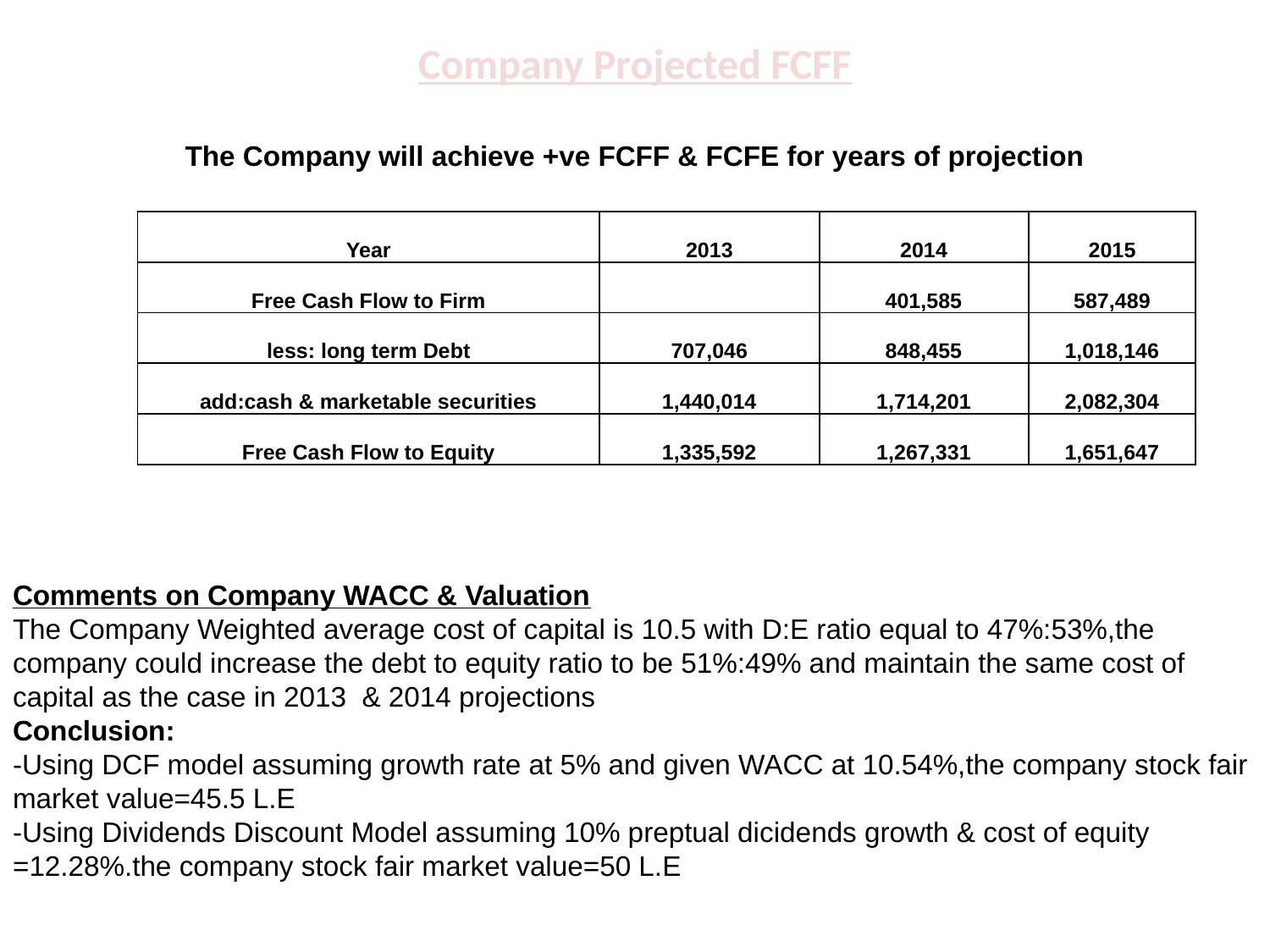

Company Projected FCFF

The Company will achieve +ve FCFF & FCFE for years of projection

Comments on Company WACC & Valuation
The Company Weighted average cost of capital is 10.5 with D:E ratio equal to 47%:53%,the company could increase the debt to equity ratio to be 51%:49% and maintain the same cost of capital as the case in 2013  & 2014 projections
Conclusion:
-Using DCF model assuming growth rate at 5% and given WACC at 10.54%,the company stock fair market value=45.5 L.E
-Using Dividends Discount Model assuming 10% preptual dicidends growth & cost of equity =12.28%.the company stock fair market value=50 L.E
| Year | 2013 | 2014 | 2015 |
| --- | --- | --- | --- |
| Free Cash Flow to Firm |  | 401,585 | 587,489 |
| less: long term Debt | 707,046 | 848,455 | 1,018,146 |
| add:cash & marketable securities | 1,440,014 | 1,714,201 | 2,082,304 |
| Free Cash Flow to Equity | 1,335,592 | 1,267,331 | 1,651,647 |